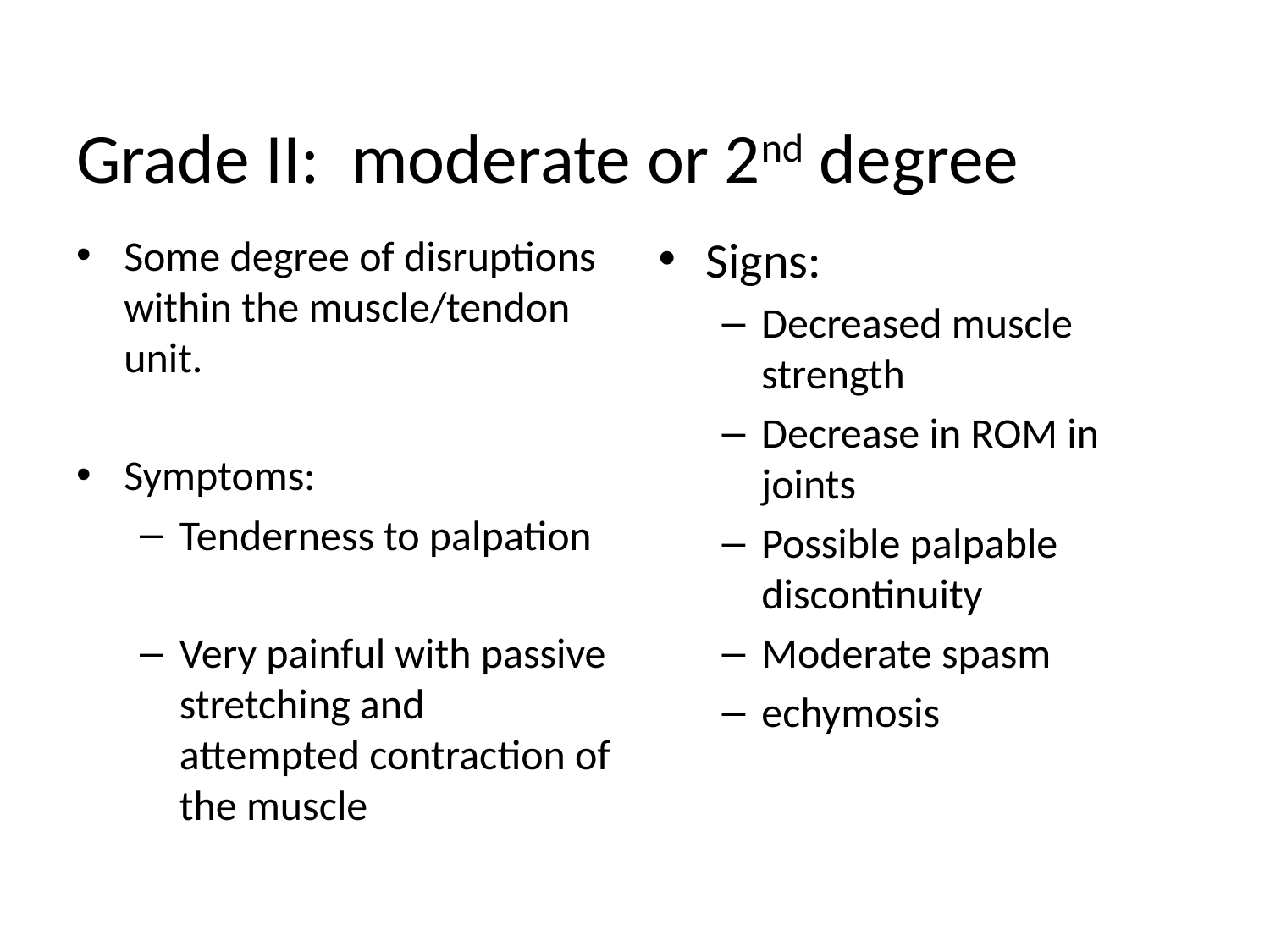

# Grade II:  moderate or 2nd degree
Some degree of disruptions within the muscle/tendon unit.

Symptoms:
Tenderness to palpation

Very painful with passive stretching and attempted contraction of the muscle
Signs:
Decreased muscle strength
Decrease in ROM in joints
Possible palpable discontinuity
Moderate spasm
echymosis